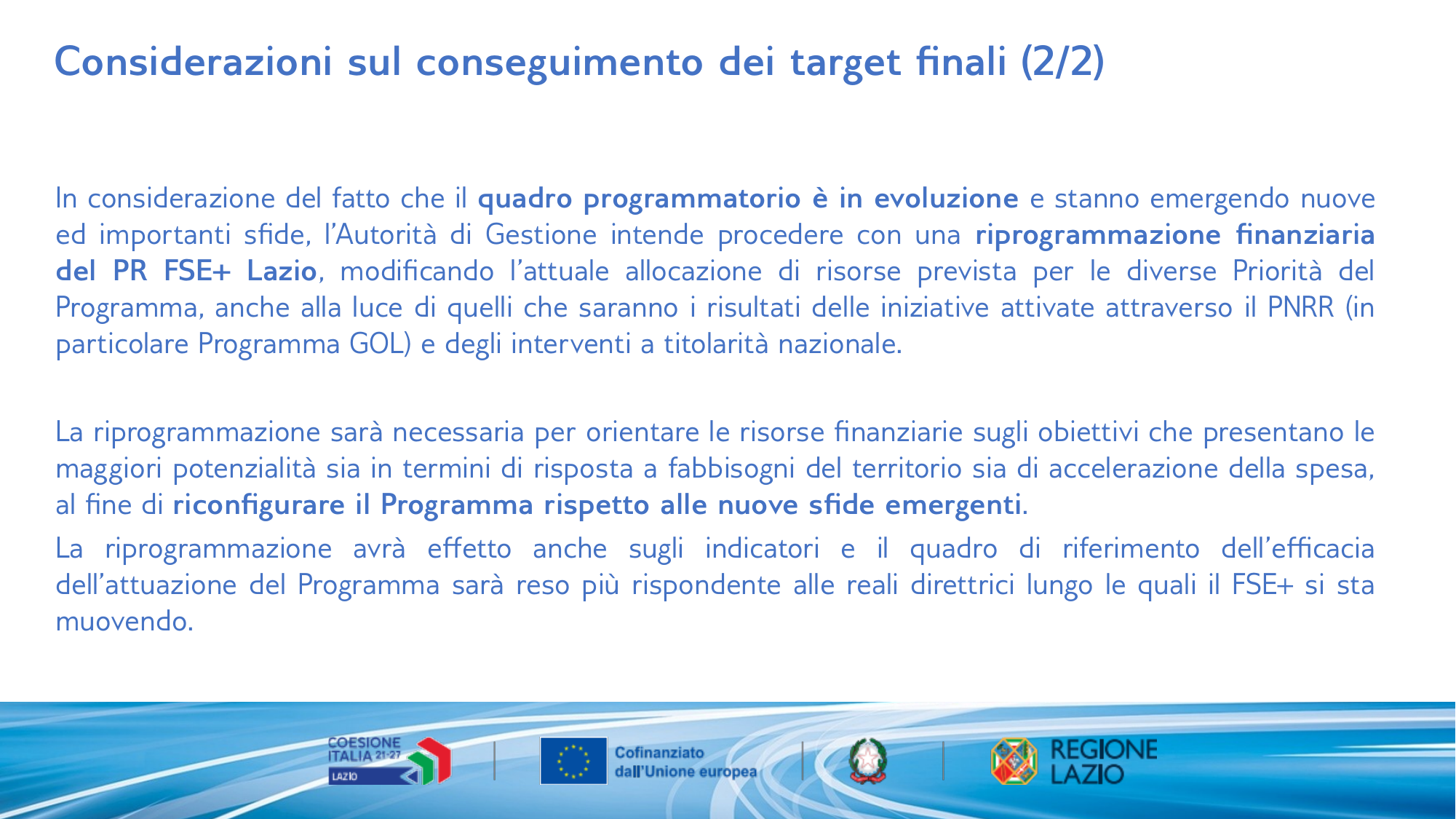

Considerazioni sul conseguimento dei target finali (2/2)
In considerazione del fatto che il quadro programmatorio è in evoluzione e stanno emergendo nuove ed importanti sfide, l’Autorità di Gestione intende procedere con una riprogrammazione finanziaria del PR FSE+ Lazio, modificando l’attuale allocazione di risorse prevista per le diverse Priorità del Programma, anche alla luce di quelli che saranno i risultati delle iniziative attivate attraverso il PNRR (in particolare Programma GOL) e degli interventi a titolarità nazionale.

La riprogrammazione sarà necessaria per orientare le risorse finanziarie sugli obiettivi che presentano le maggiori potenzialità sia in termini di risposta a fabbisogni del territorio sia di accelerazione della spesa, al fine di riconfigurare il Programma rispetto alle nuove sfide emergenti.
La riprogrammazione avrà effetto anche sugli indicatori e il quadro di riferimento dell’efficacia dell’attuazione del Programma sarà reso più rispondente alle reali direttrici lungo le quali il FSE+ si sta muovendo.